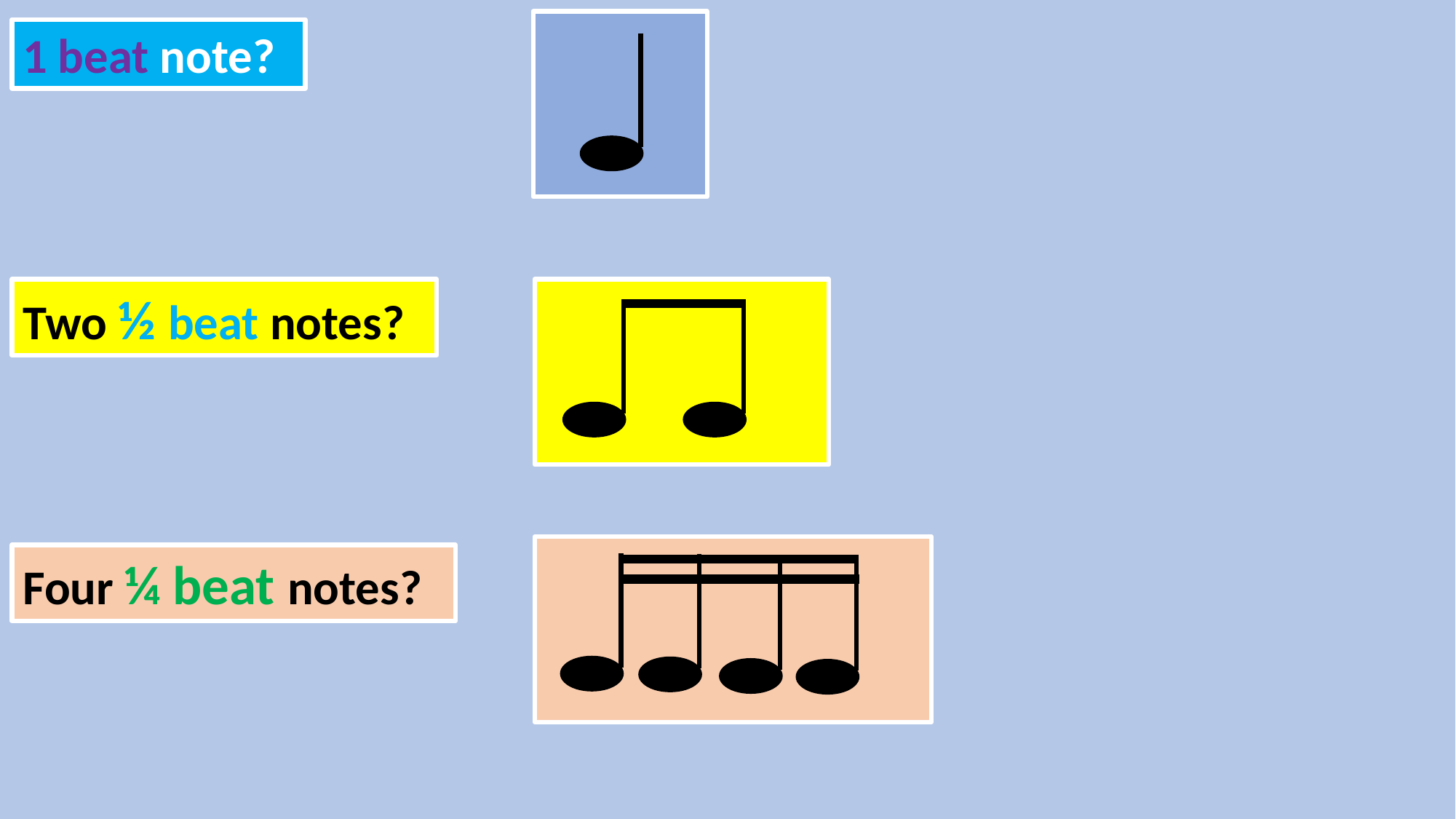

1 beat note?

Two ½ beat notes?

Four ¼ beat notes?